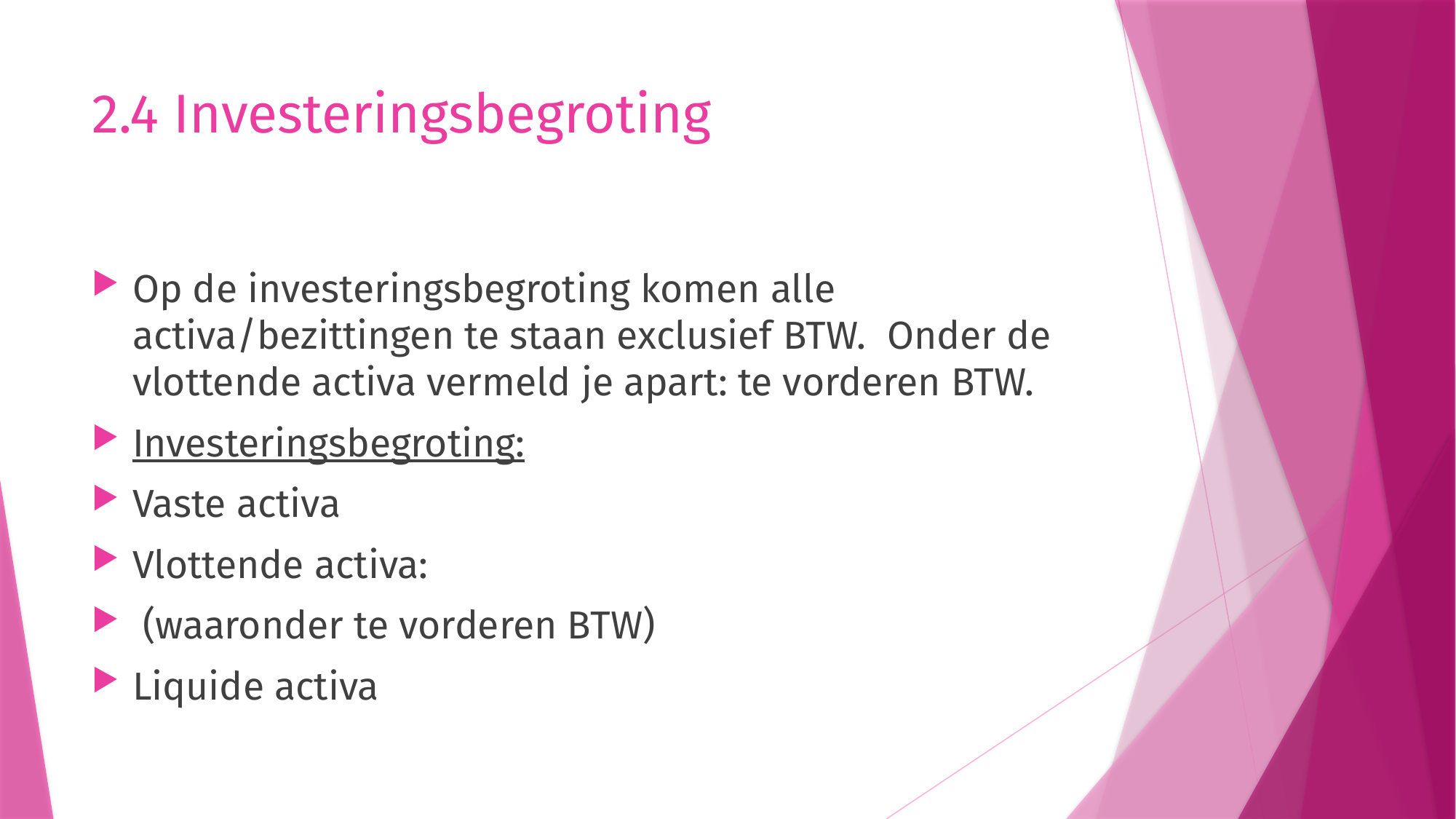

# 2.4 Investeringsbegroting
Op de investeringsbegroting komen alle activa/bezittingen te staan exclusief BTW.  Onder de vlottende activa vermeld je apart: te vorderen BTW.
Investeringsbegroting:
Vaste activa
Vlottende activa:
 (waaronder te vorderen BTW)
Liquide activa